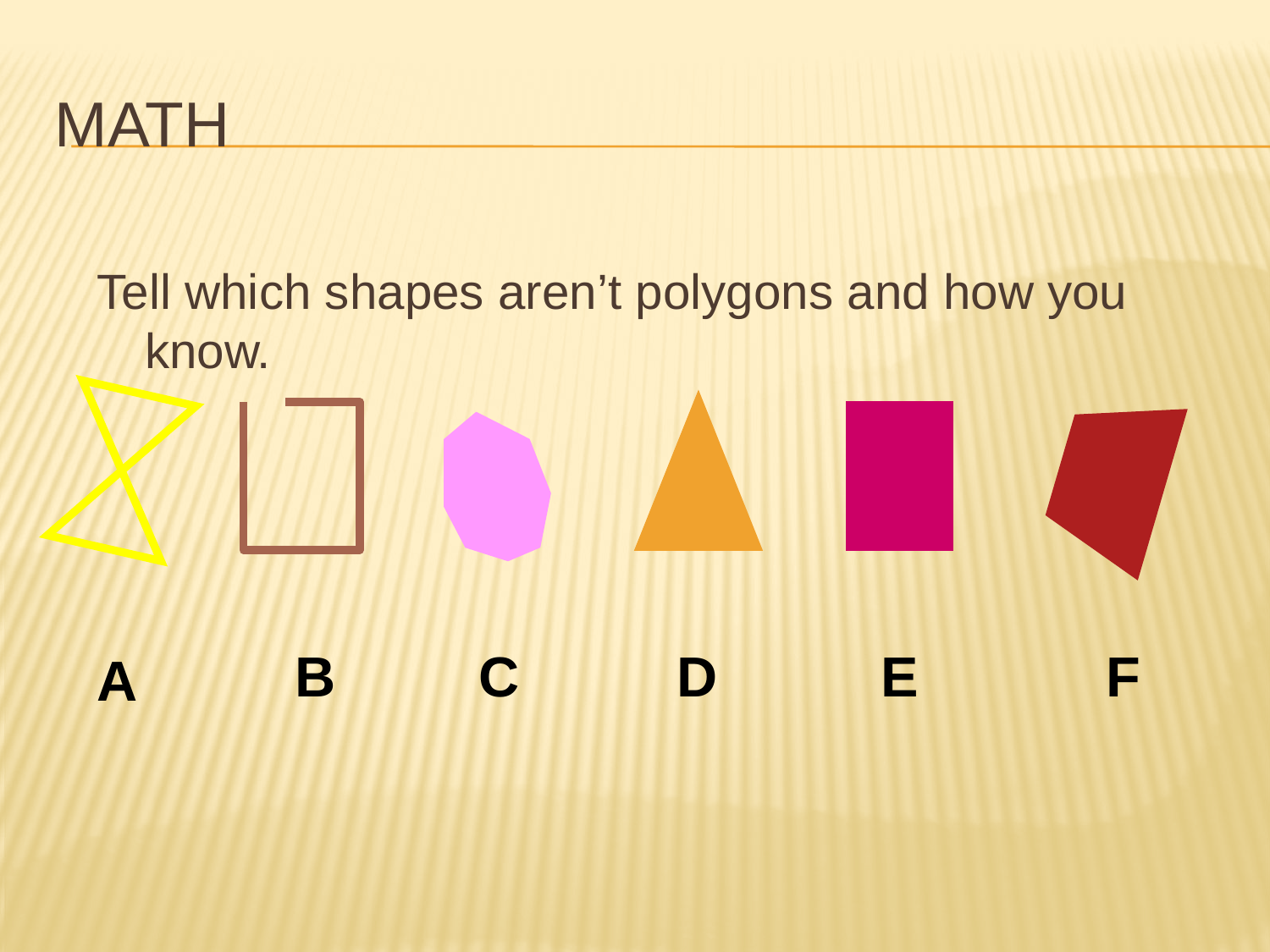

# Math
Tell which shapes aren’t polygons and how you know.

B
C
D
E
F
A